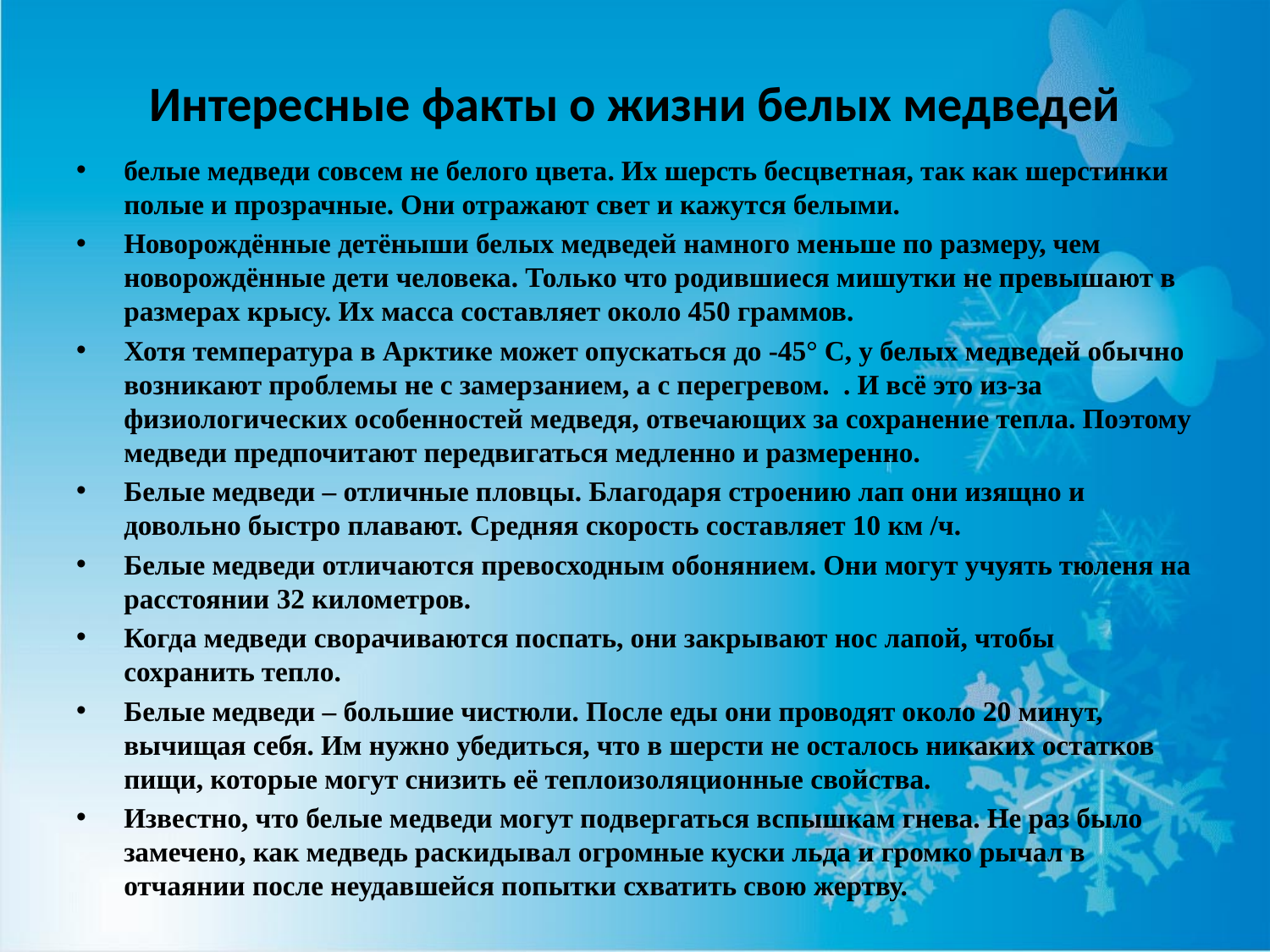

# Интересные факты о жизни белых медведей
белые медведи совсем не белого цвета. Их шерсть бесцветная, так как шерстинки полые и прозрачные. Они отражают свет и кажутся белыми.
Новорождённые детёныши белых медведей намного меньше по размеру, чем новорождённые дети человека. Только что родившиеся мишутки не превышают в размерах крысу. Их масса составляет около 450 граммов.
Хотя температура в Арктике может опускаться до -45° С, у белых медведей обычно возникают проблемы не с замерзанием, а с перегревом.  . И всё это из-за физиологических особенностей медведя, отвечающих за сохранение тепла. Поэтому медведи предпочитают передвигаться медленно и размеренно.
Белые медведи – отличные пловцы. Благодаря строению лап они изящно и довольно быстро плавают. Средняя скорость составляет 10 км /ч.
Белые медведи отличаются превосходным обонянием. Они могут учуять тюленя на расстоянии 32 километров.
Когда медведи сворачиваются поспать, они закрывают нос лапой, чтобы сохранить тепло.
Белые медведи – большие чистюли. После еды они проводят около 20 минут, вычищая себя. Им нужно убедиться, что в шерсти не осталось никаких остатков пищи, которые могут снизить её теплоизоляционные свойства.
Известно, что белые медведи могут подвергаться вспышкам гнева. Не раз было замечено, как медведь раскидывал огромные куски льда и громко рычал в отчаянии после неудавшейся попытки схватить свою жертву.